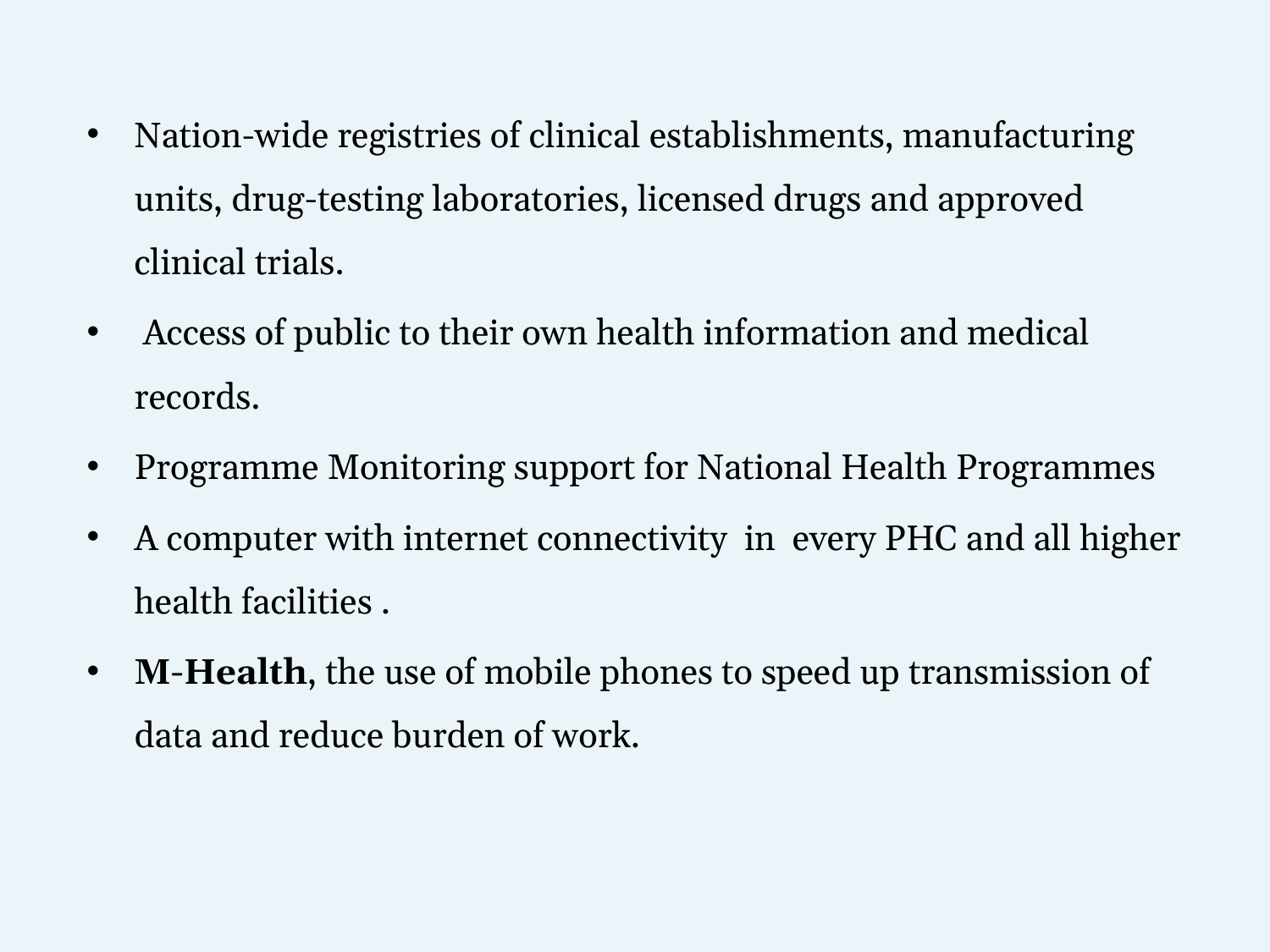

Nation-wide registries of clinical establishments, manufacturing units, drug-testing laboratories, licensed drugs and approved clinical trials.
 Access of public to their own health information and medical records.
Programme Monitoring support for National Health Programmes
A computer with internet connectivity  in  every PHC and all higher health facilities .
M-Health, the use of mobile phones to speed up transmission of data and reduce burden of work.